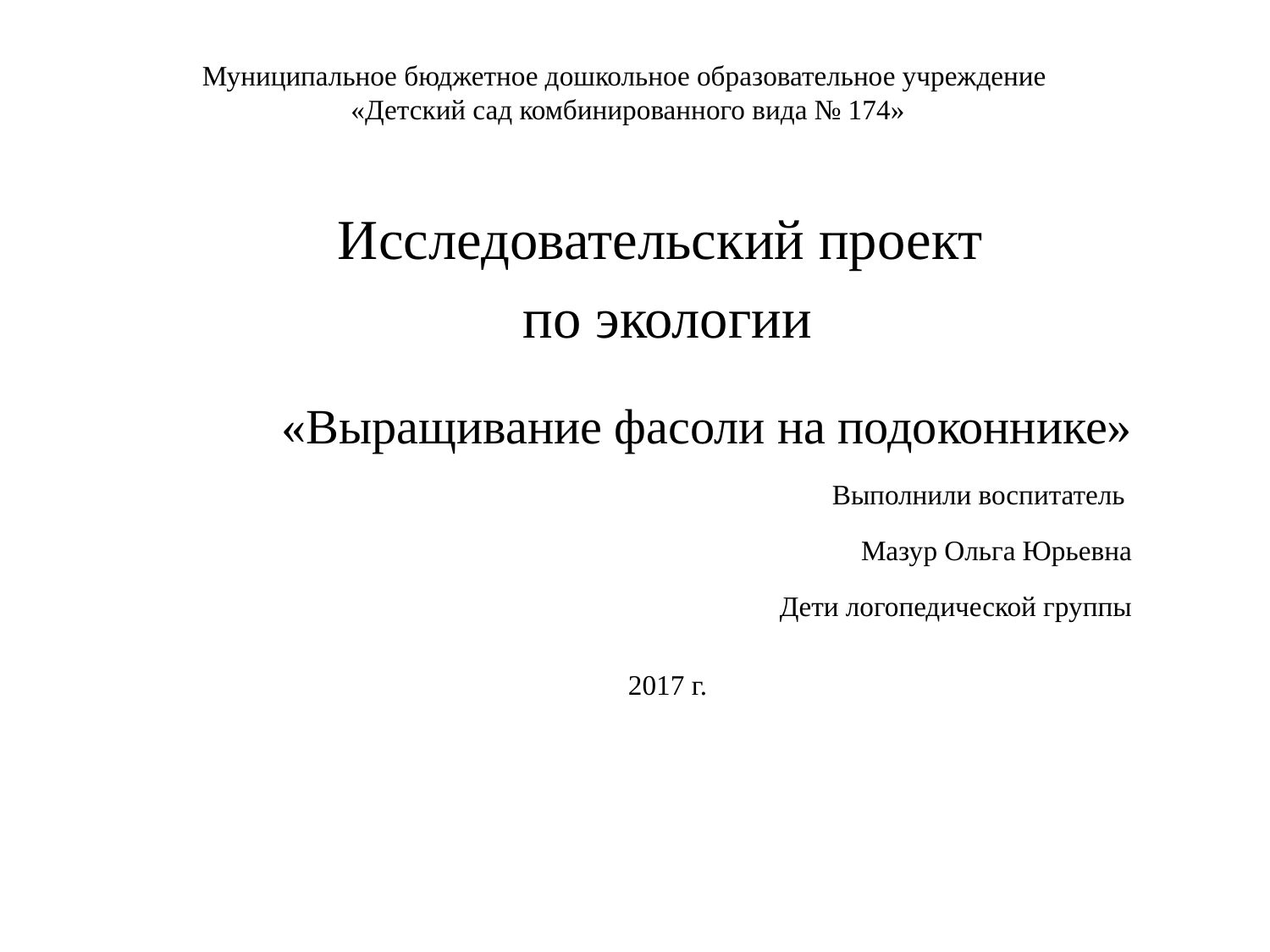

# Муниципальное бюджетное дошкольное образовательное учреждение «Детский сад комбинированного вида № 174»
Исследовательский проект
по экологии
«Выращивание фасоли на подоконнике»
Выполнили воспитатель
Мазур Ольга Юрьевна
Дети логопедической группы

2017 г.